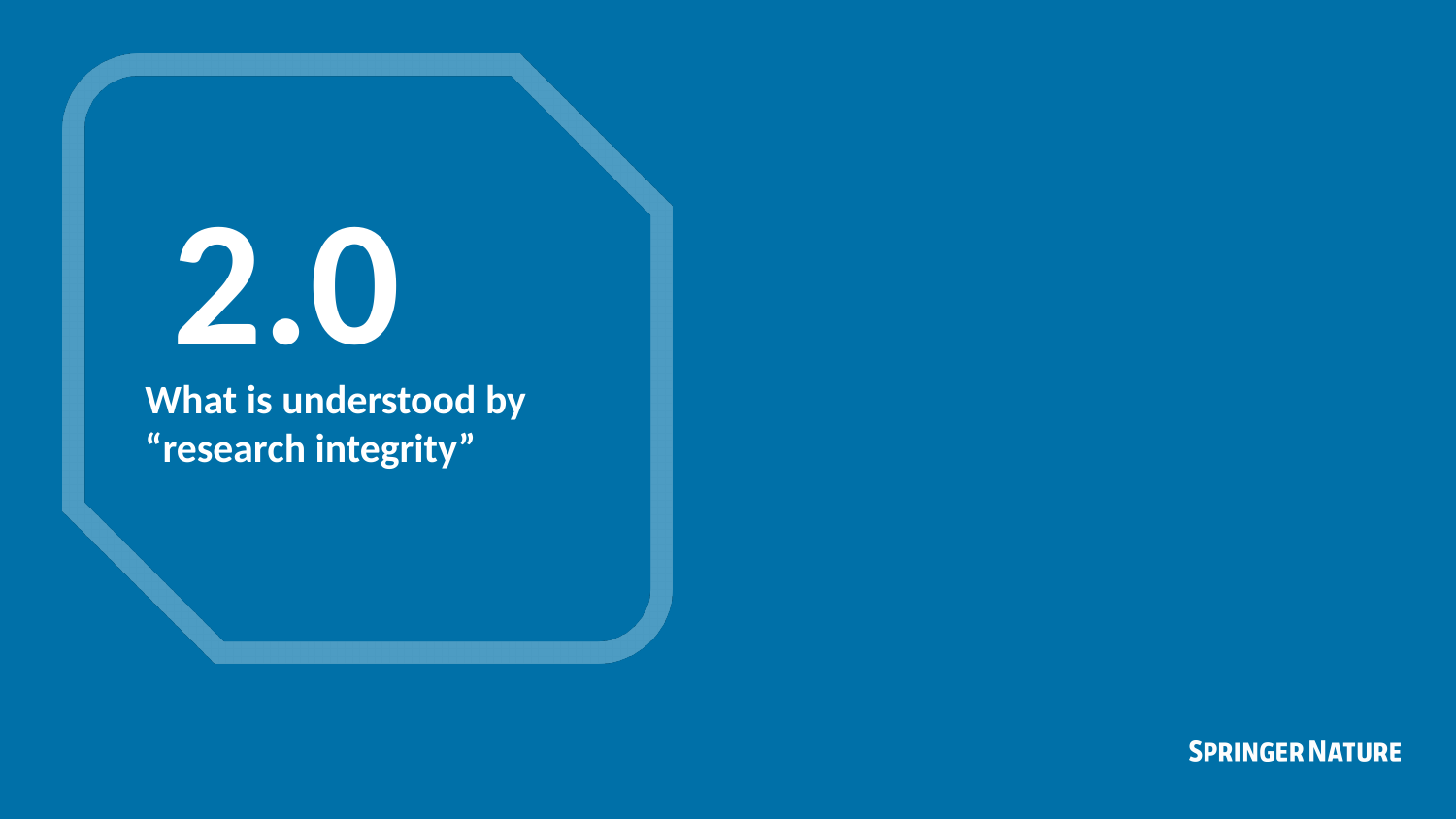

2.0
# What is understood by “research integrity”